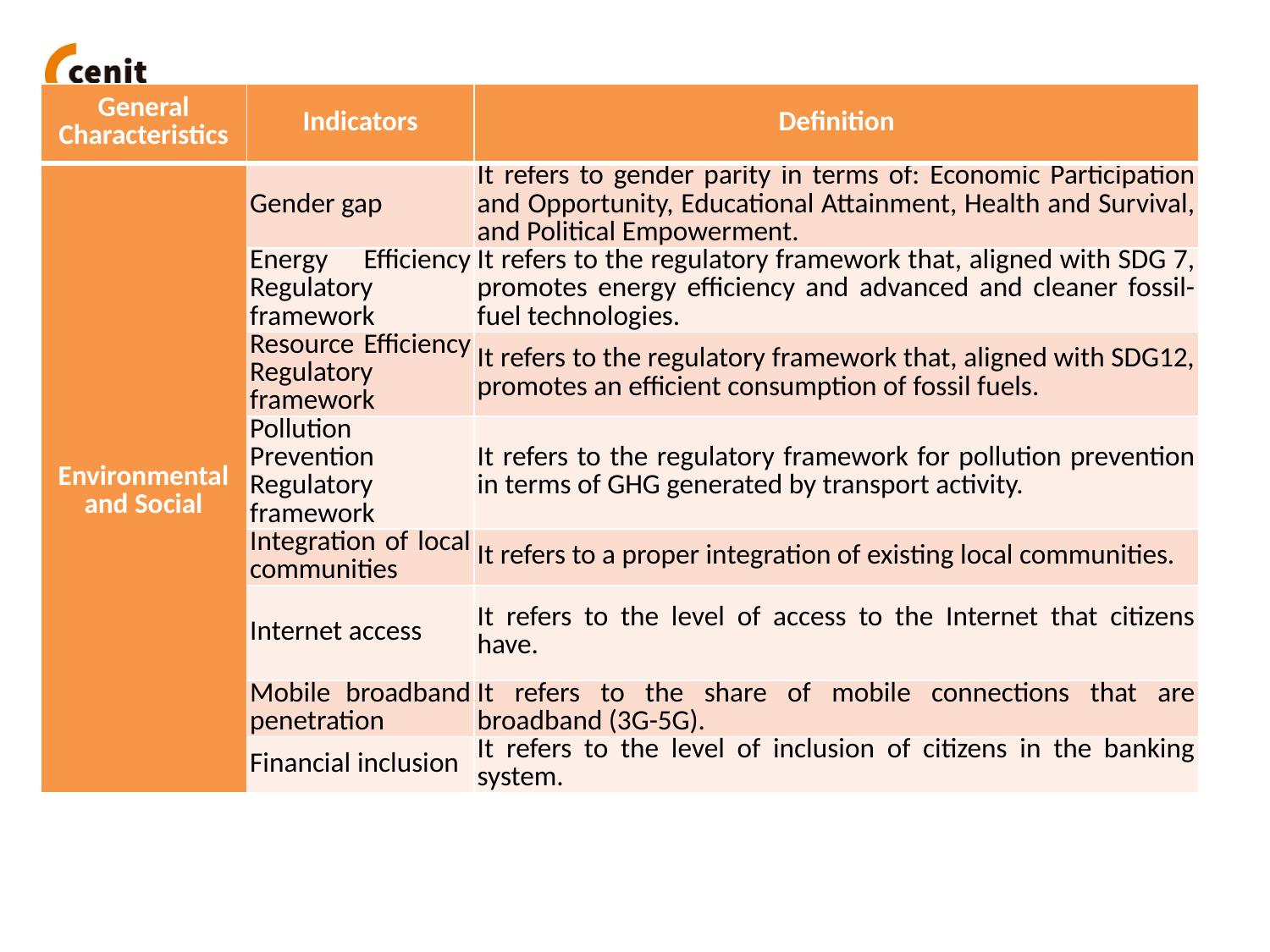

| General Characteristics | Indicators | Definition |
| --- | --- | --- |
| Environmental and Social | Gender gap | It refers to gender parity in terms of: Economic Participation and Opportunity, Educational Attainment, Health and Survival, and Political Empowerment. |
|  | Energy Efficiency Regulatory framework | It refers to the regulatory framework that, aligned with SDG 7, promotes energy efficiency and advanced and cleaner fossil-fuel technologies. |
|  | Resource Efficiency Regulatory framework | It refers to the regulatory framework that, aligned with SDG12, promotes an efficient consumption of fossil fuels. |
|  | Pollution Prevention Regulatory framework | It refers to the regulatory framework for pollution prevention in terms of GHG generated by transport activity. |
|  | Integration of local communities | It refers to a proper integration of existing local communities. |
|  | Internet access | It refers to the level of access to the Internet that citizens have. |
|  | Mobile broadband penetration | It refers to the share of mobile connections that are broadband (3G-5G). |
|  | Financial inclusion | It refers to the level of inclusion of citizens in the banking system. |